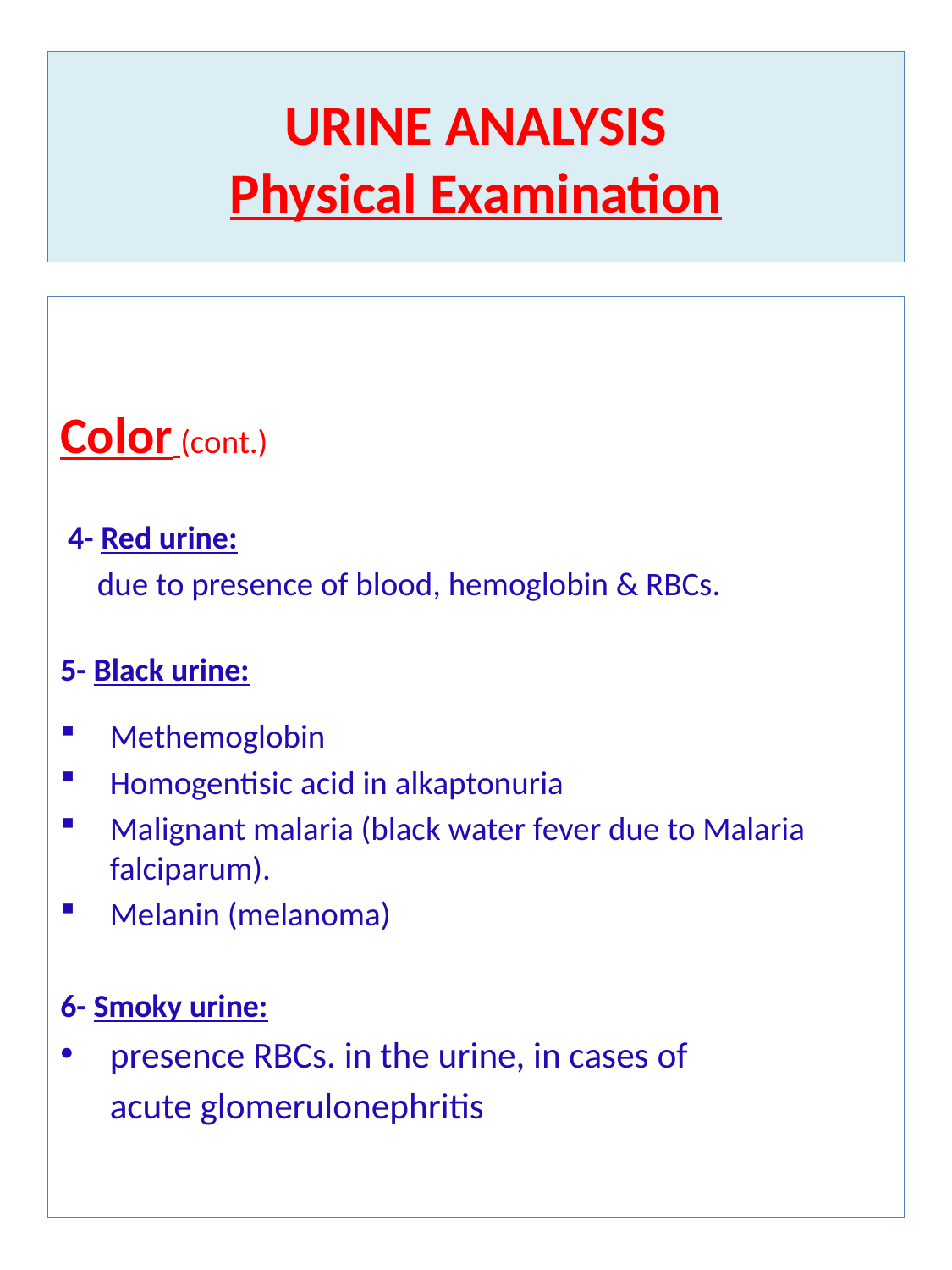

# URINE ANALYSIS Physical Examination

Color (cont.)

 4- Red urine:
     due to presence of blood, hemoglobin & RBCs.

5- Black urine:

Methemoglobin
Homogentisic acid in alkaptonuria
Malignant malaria (black water fever due to Malaria  falciparum).
Melanin (melanoma)

6- Smoky urine:
presence RBCs. in the urine, in cases of
      acute glomerulonephritis